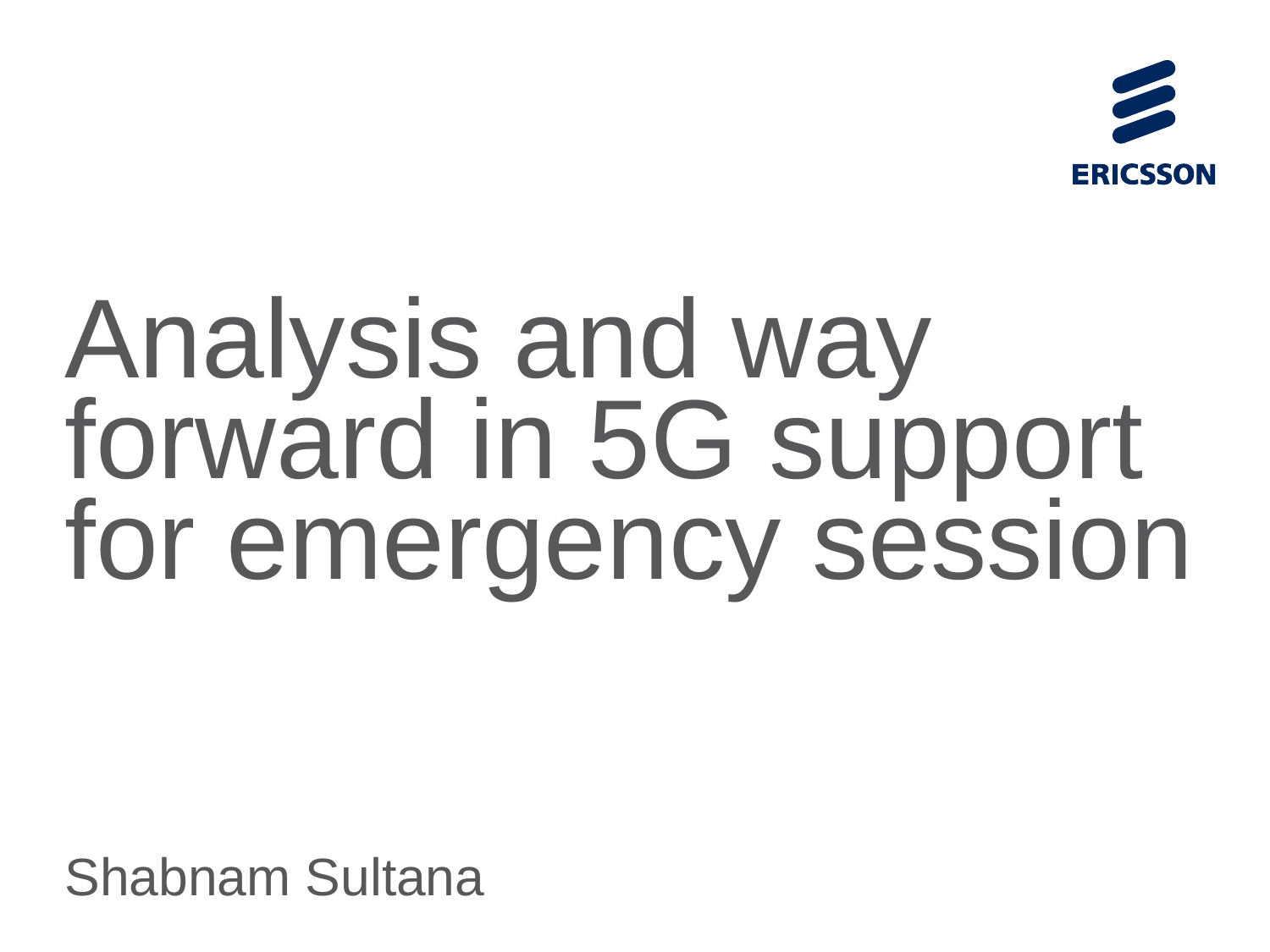

# Analysis and way forward in 5G support for emergency session
Shabnam Sultana